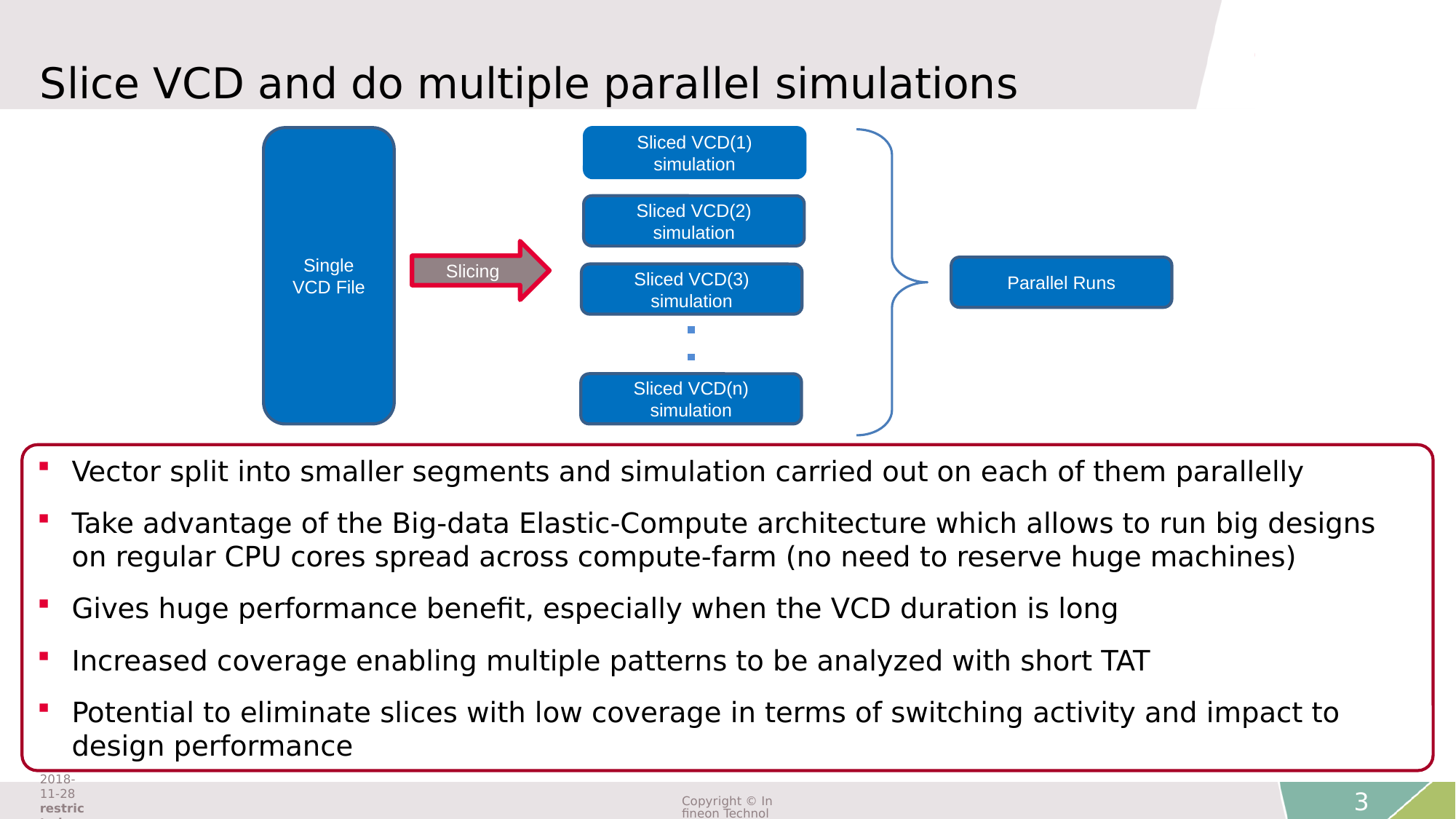

# Slice VCD and do multiple parallel simulations
Sliced VCD(1) simulation

Single VCD File

Sliced VCD(2) simulation

Slicing

Parallel Runs

Sliced VCD(3) simulation
Sliced VCD(n) simulation
Vector split into smaller segments and simulation carried out on each of them parallelly
Take advantage of the Big-data Elastic-Compute architecture which allows to run big designs on regular CPU cores spread across compute-farm (no need to reserve huge machines)
Gives huge performance benefit, especially when the VCD duration is long
Increased coverage enabling multiple patterns to be analyzed with short TAT
Potential to eliminate slices with low coverage in terms of switching activity and impact to design performance
2018-11-28   restricted
Copyright © Infineon Technologies AG 2018. All rights reserved.
3